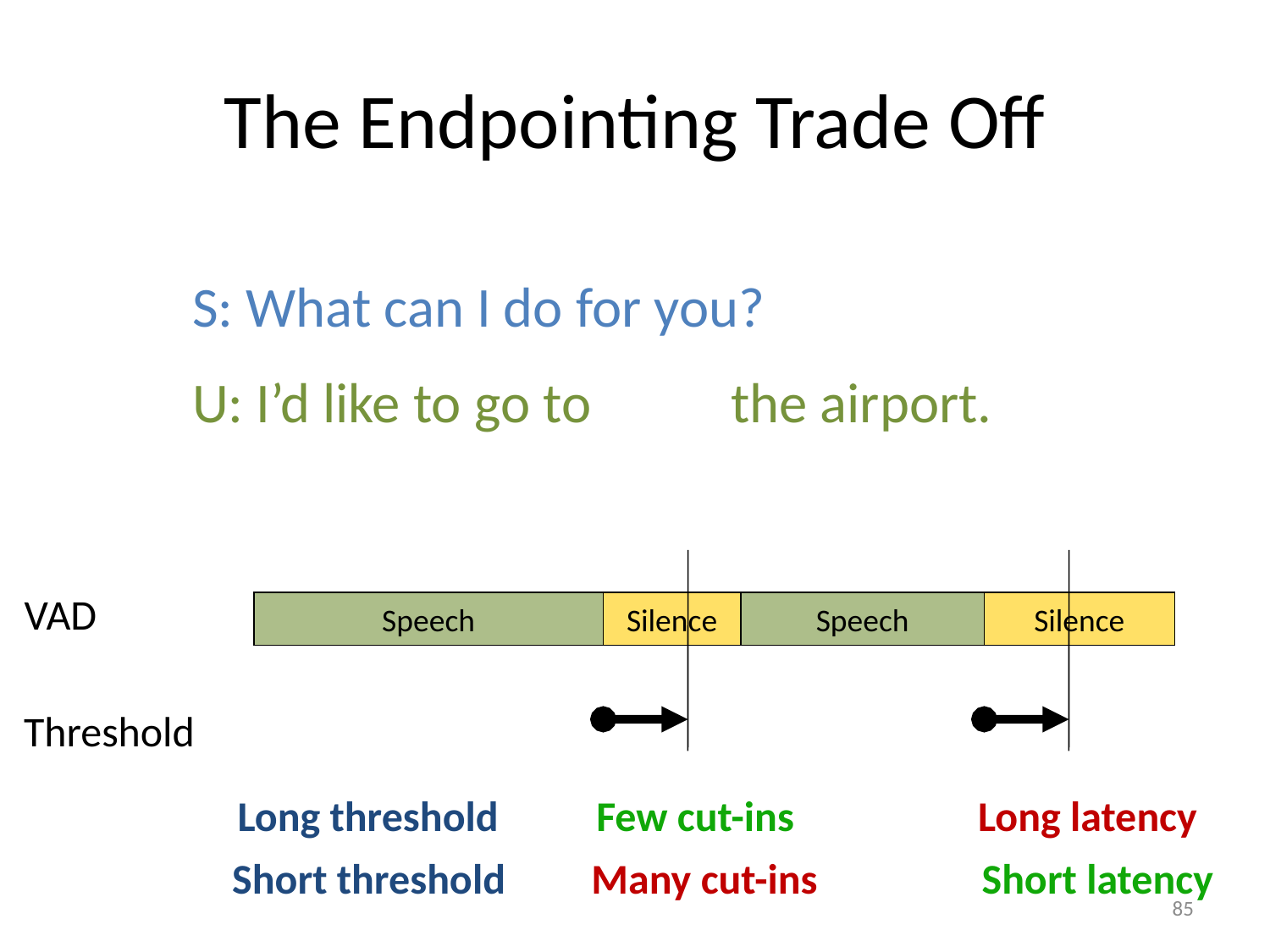

# The Endpointing Trade Off
S: What can I do for you?
U: I’d like to go to           the airport.

VAD
Speech
Silence
Speech
Silence
Threshold

Long threshold
Few cut-ins
Long latency
Short threshold
Many cut-ins
Short latency
85